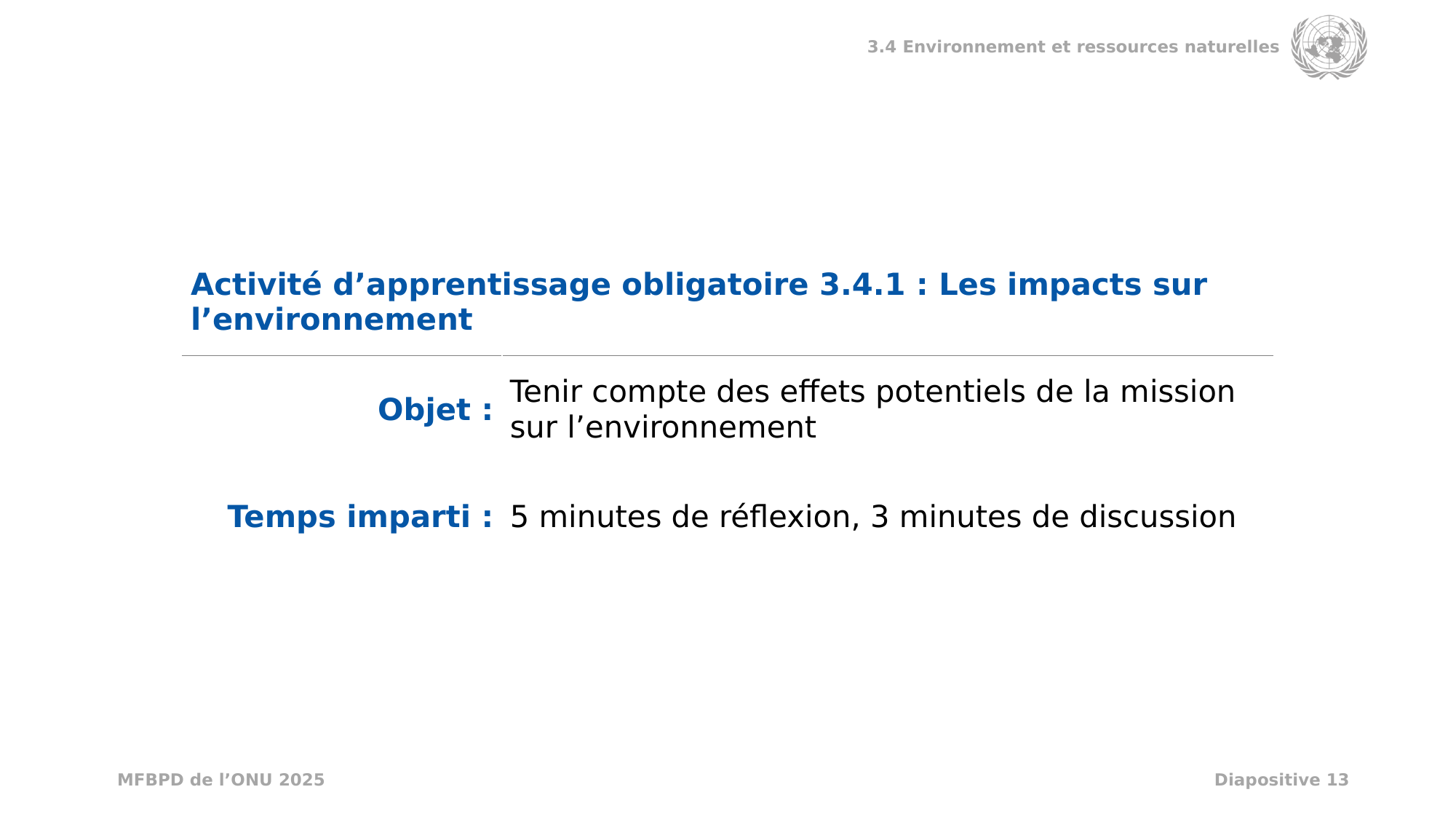

| Activité d’apprentissage obligatoire 3.4.1 : Les impacts sur l’environnement |  |
| --- | --- |
| Objet : | Tenir compte des effets potentiels de la mission sur l’environnement |
| Temps imparti : | 5 minutes de réflexion, 3 minutes de discussion |